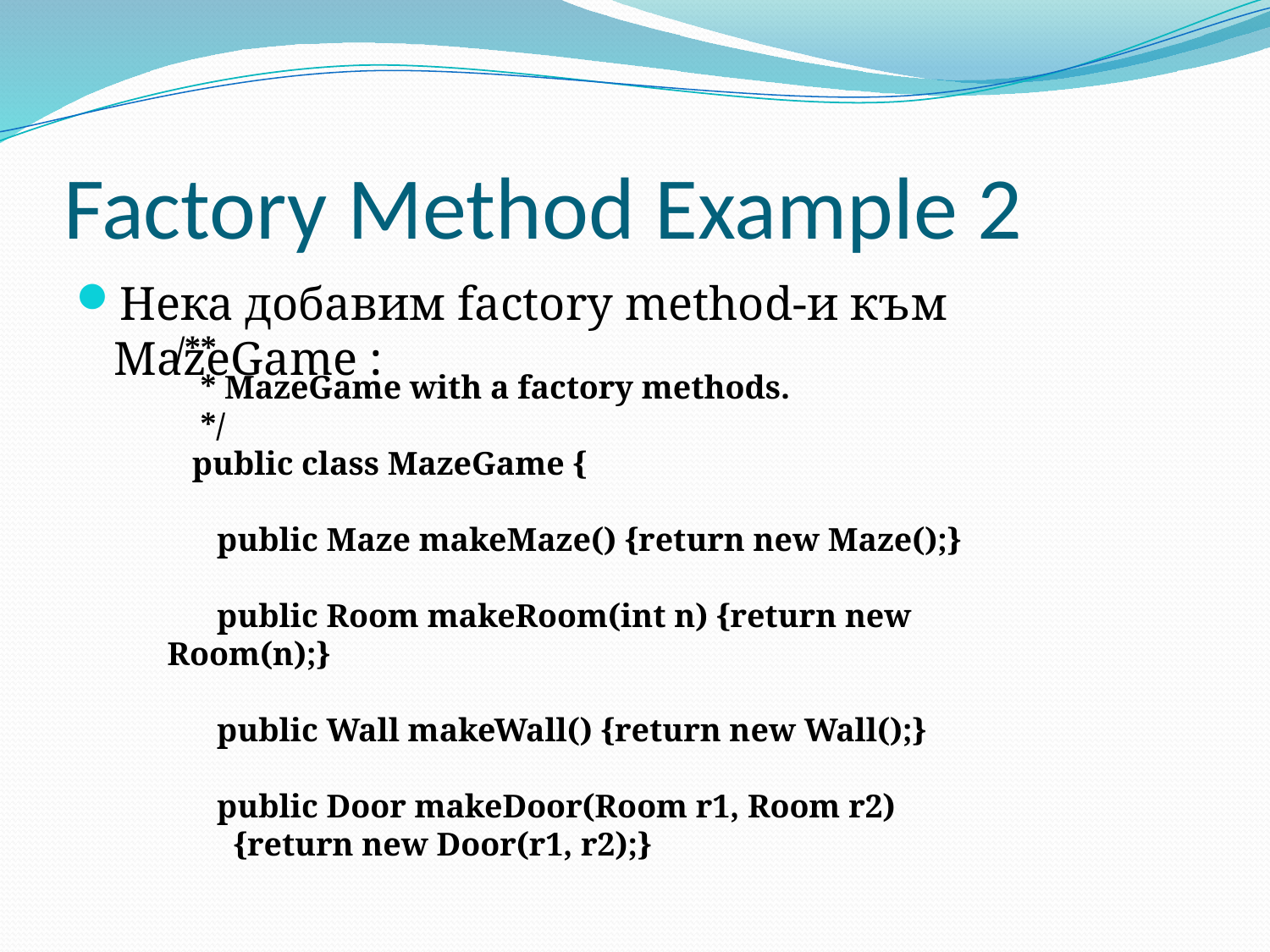

# Factory Method Example 2
Нека добавим factory method-и към MazeGame :
 /**
    * MazeGame with a factory methods.
    */
   public class MazeGame {

      public Maze makeMaze() {return new Maze();}

      public Room makeRoom(int n) {return new Room(n);}

      public Wall makeWall() {return new Wall();}

      public Door makeDoor(Room r1, Room r2)
        {return new Door(r1, r2);}